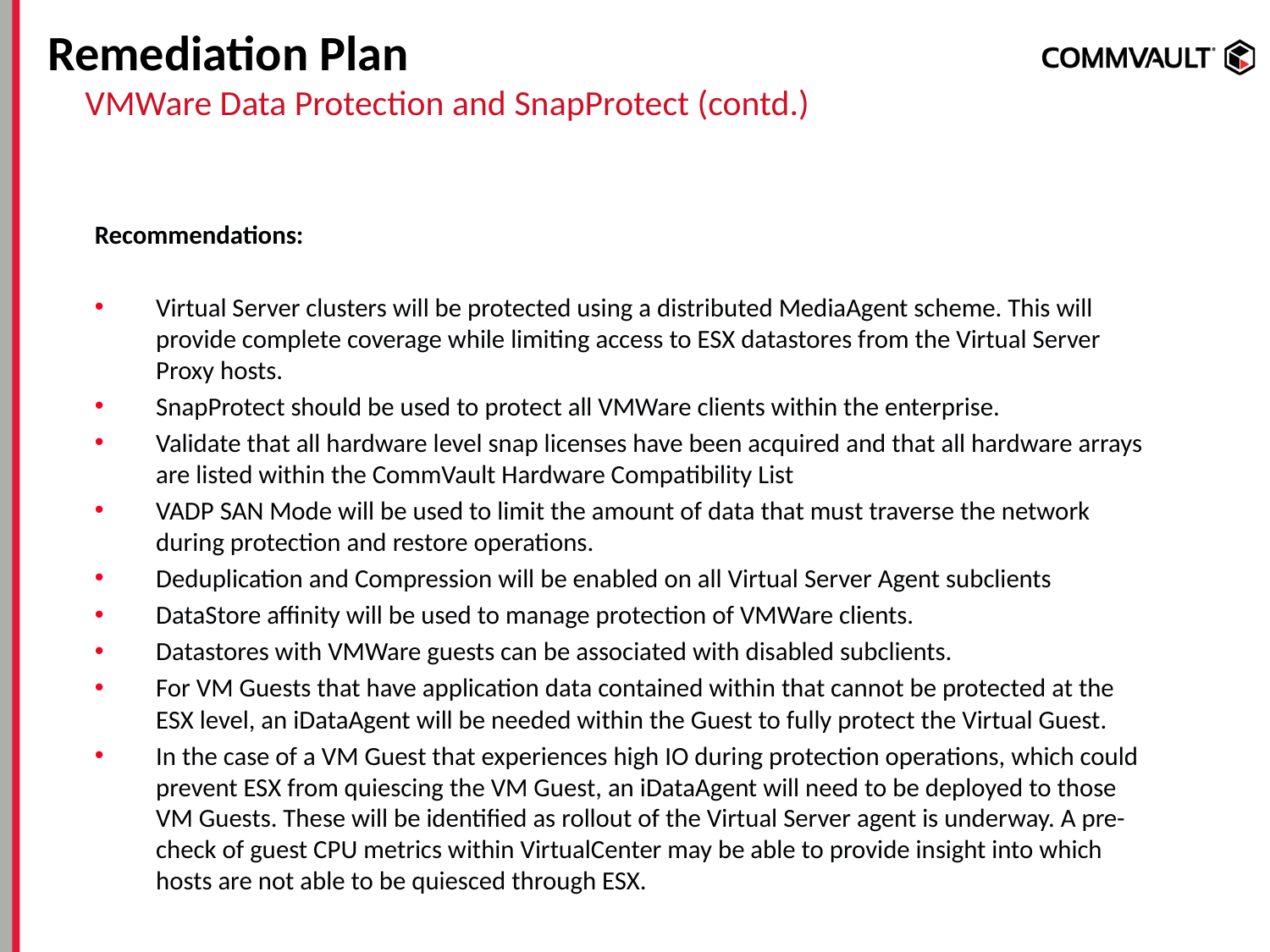

# Remediation Plan
VMWare Data Protection and SnapProtect (contd.)
Recommendations:

Virtual Server clusters will be protected using a distributed MediaAgent scheme. This will provide complete coverage while limiting access to ESX datastores from the Virtual Server Proxy hosts.
SnapProtect should be used to protect all VMWare clients within the enterprise.
Validate that all hardware level snap licenses have been acquired and that all hardware arrays are listed within the CommVault Hardware Compatibility List
VADP SAN Mode will be used to limit the amount of data that must traverse the network during protection and restore operations.
Deduplication and Compression will be enabled on all Virtual Server Agent subclients
DataStore affinity will be used to manage protection of VMWare clients.
Datastores with VMWare guests can be associated with disabled subclients.
For VM Guests that have application data contained within that cannot be protected at the ESX level, an iDataAgent will be needed within the Guest to fully protect the Virtual Guest.
In the case of a VM Guest that experiences high IO during protection operations, which could prevent ESX from quiescing the VM Guest, an iDataAgent will need to be deployed to those VM Guests. These will be identified as rollout of the Virtual Server agent is underway. A pre-check of guest CPU metrics within VirtualCenter may be able to provide insight into which hosts are not able to be quiesced through ESX.